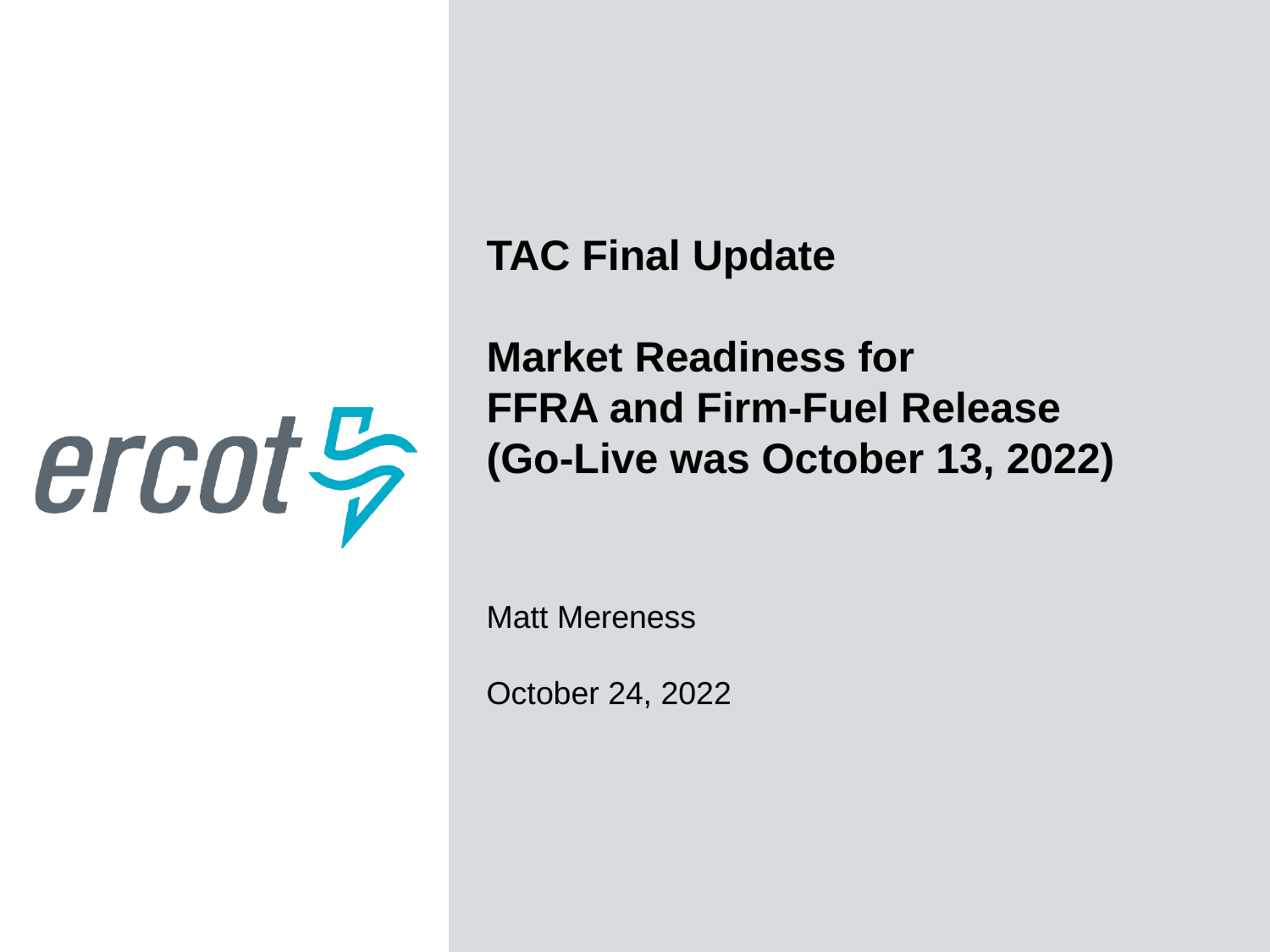

TAC Final Update

Market Readiness for
FFRA and Firm-Fuel Release
(Go-Live was October 13, 2022)

Matt Mereness

October 24, 2022